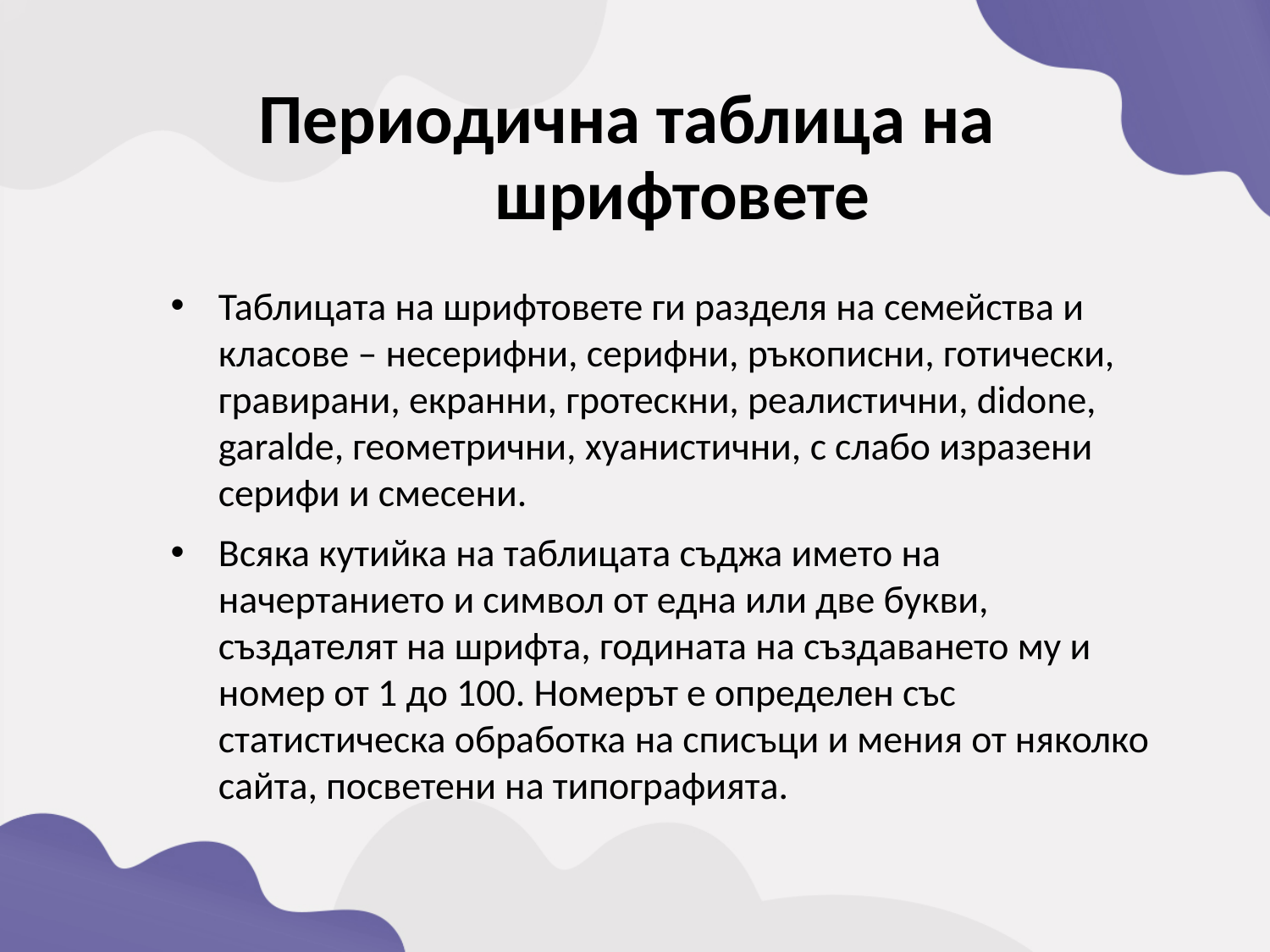

Периодична таблица на шрифтовете

Таблицата на шрифтовете ги разделя на семейства и класове – несерифни, серифни, ръкописни, готически, гравирани, екранни, гротескни, реалистични, didone, garalde, геометрични, хуанистични, с слабо изразени серифи и смесени.
Всяка кутийка на таблицата съджа името на начертанието и символ от една или две букви, създателят на шрифта, годината на създаването му и номер от 1 до 100. Номерът е определен със статистическа обработка на списъци и мения от няколко сайта, посветени на типографията.